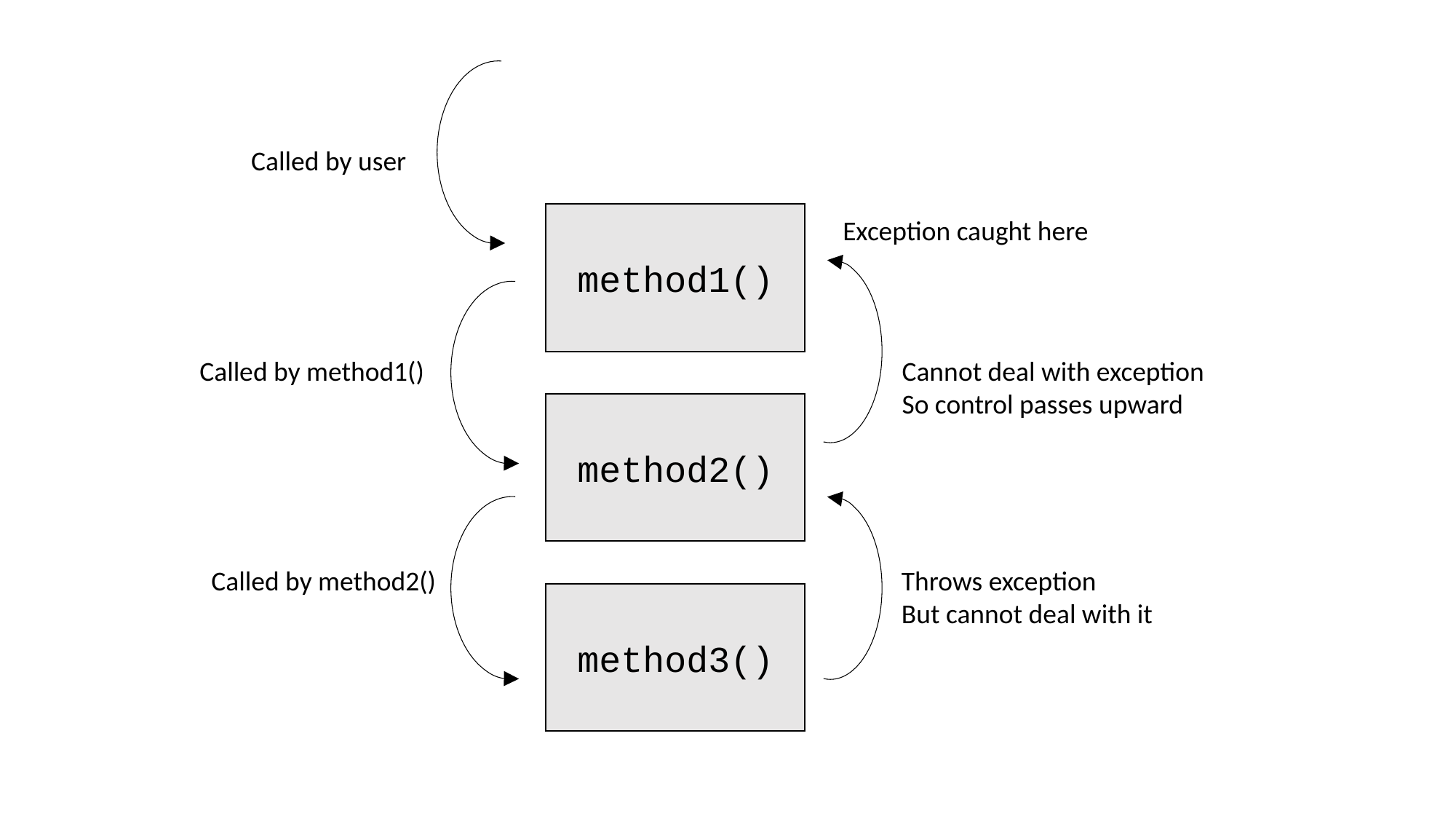

Called by user
method1()
Exception caught here

Called by method1()
Cannot deal with exception
So control passes upward
method2()

Called by method2()
Throws exception
But cannot deal with it
method3()